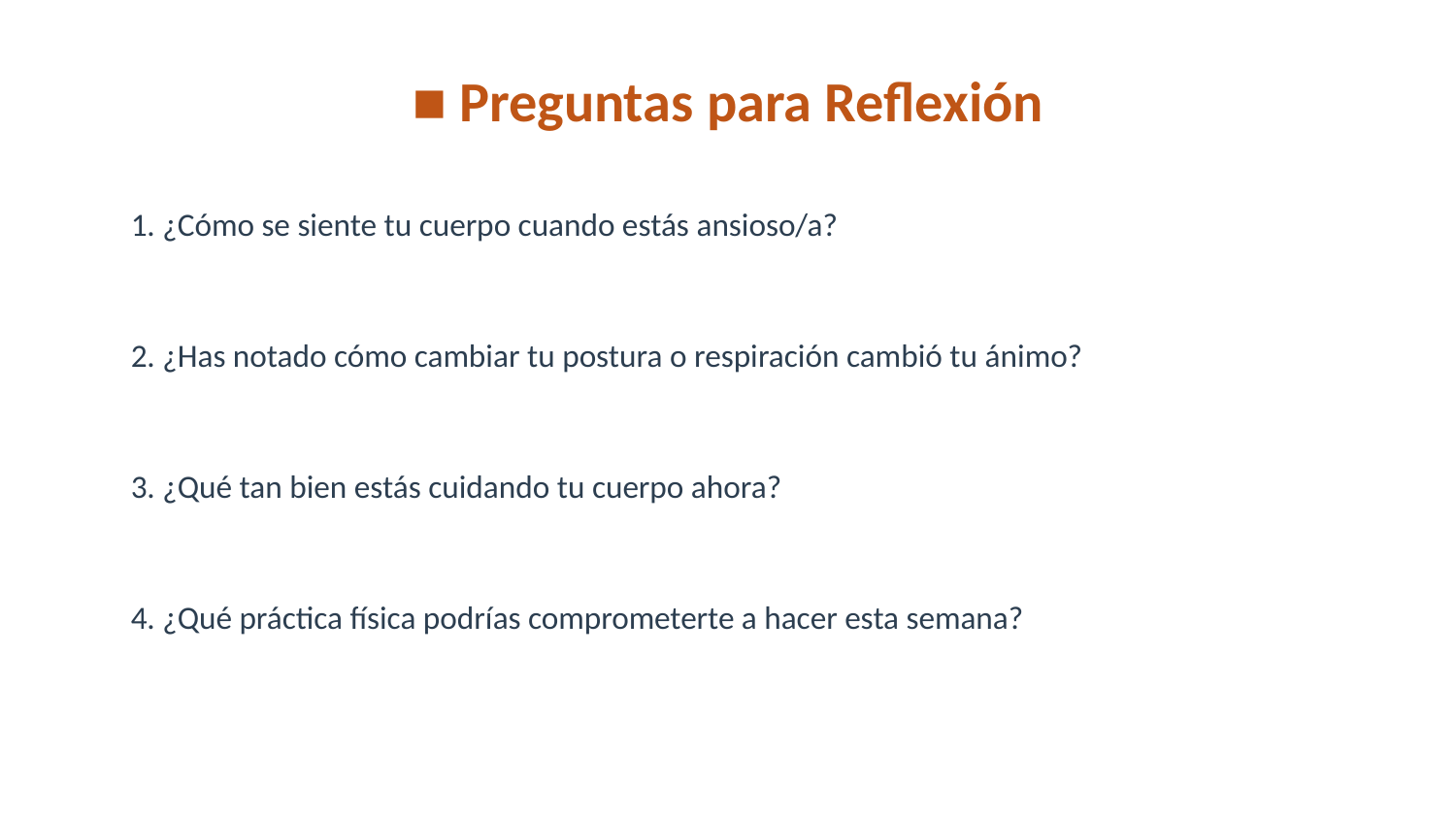

■ Preguntas para Reflexión
1. ¿Cómo se siente tu cuerpo cuando estás ansioso/a?
2. ¿Has notado cómo cambiar tu postura o respiración cambió tu ánimo?
3. ¿Qué tan bien estás cuidando tu cuerpo ahora?
4. ¿Qué práctica física podrías comprometerte a hacer esta semana?